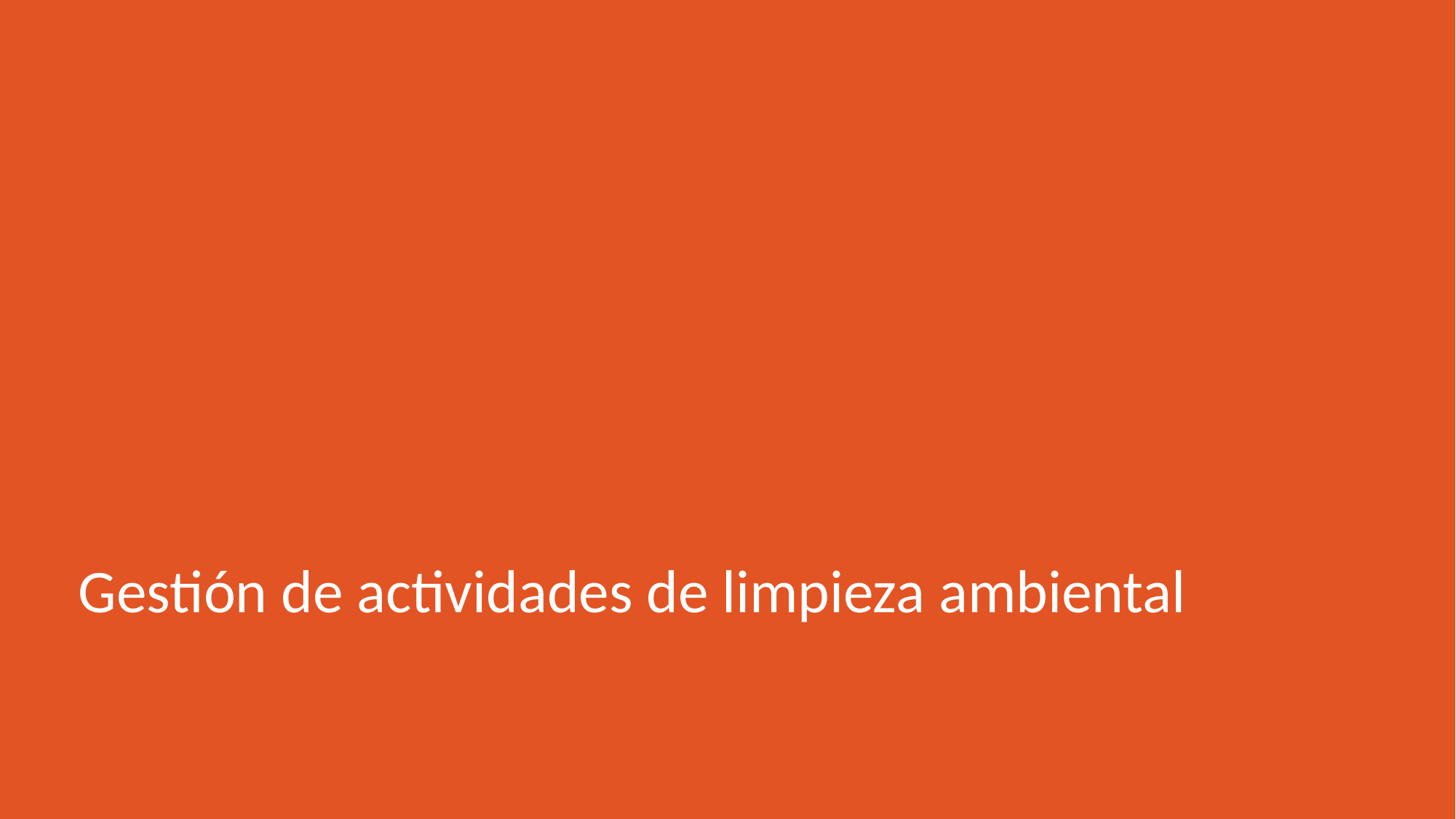

# Gestión de actividades de limpieza ambiental